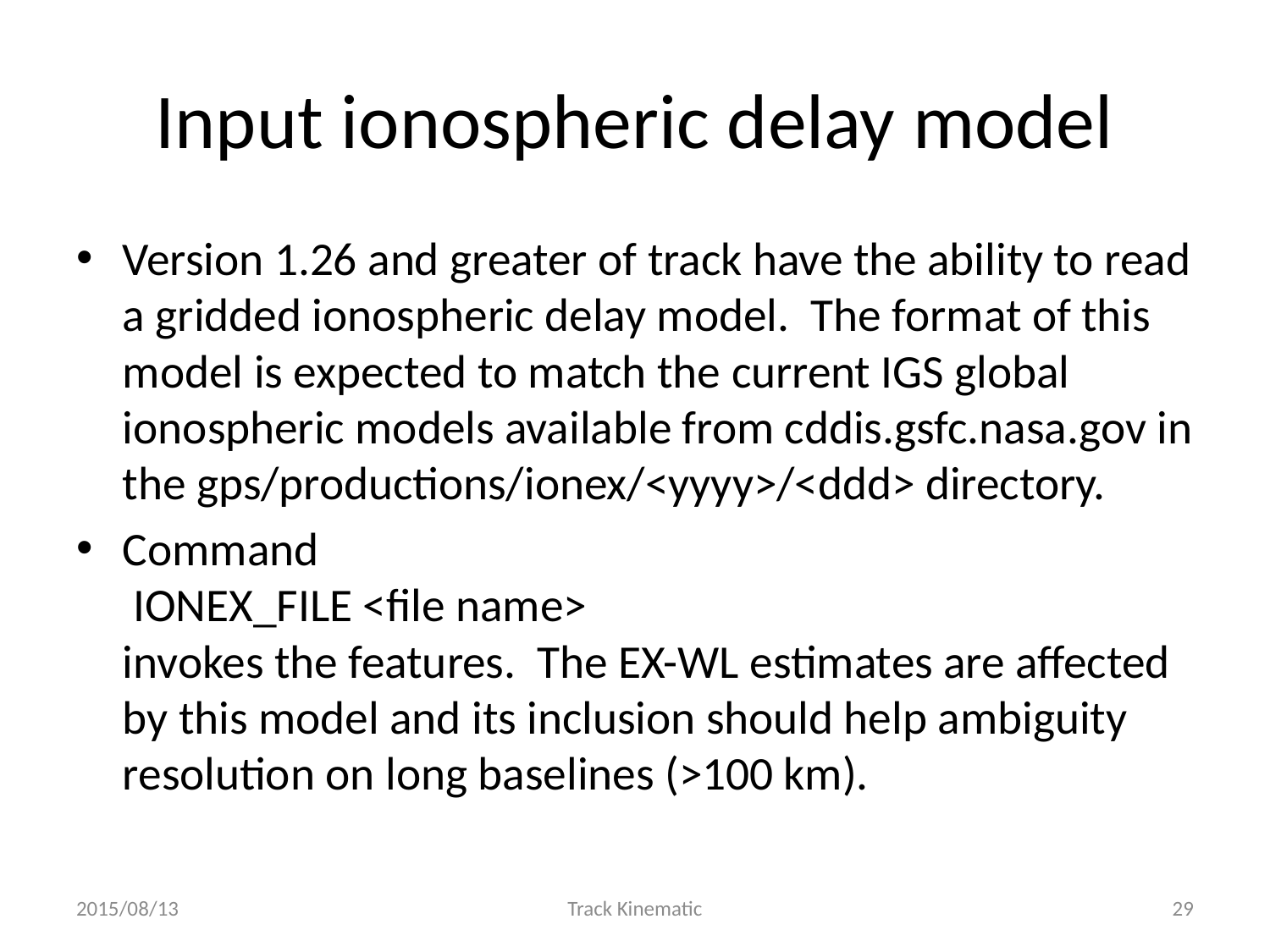

# Input ionospheric delay model
Version 1.26 and greater of track have the ability to read a gridded ionospheric delay model.  The format of this model is expected to match the current IGS global ionospheric models available from cddis.gsfc.nasa.gov in the gps/productions/ionex/<yyyy>/<ddd> directory.
Command
 IONEX_FILE <file name>
invokes the features.  The EX-WL estimates are affected by this model and its inclusion should help ambiguity resolution on long baselines (>100 km).

2015/08/13
Track Kinematic
29